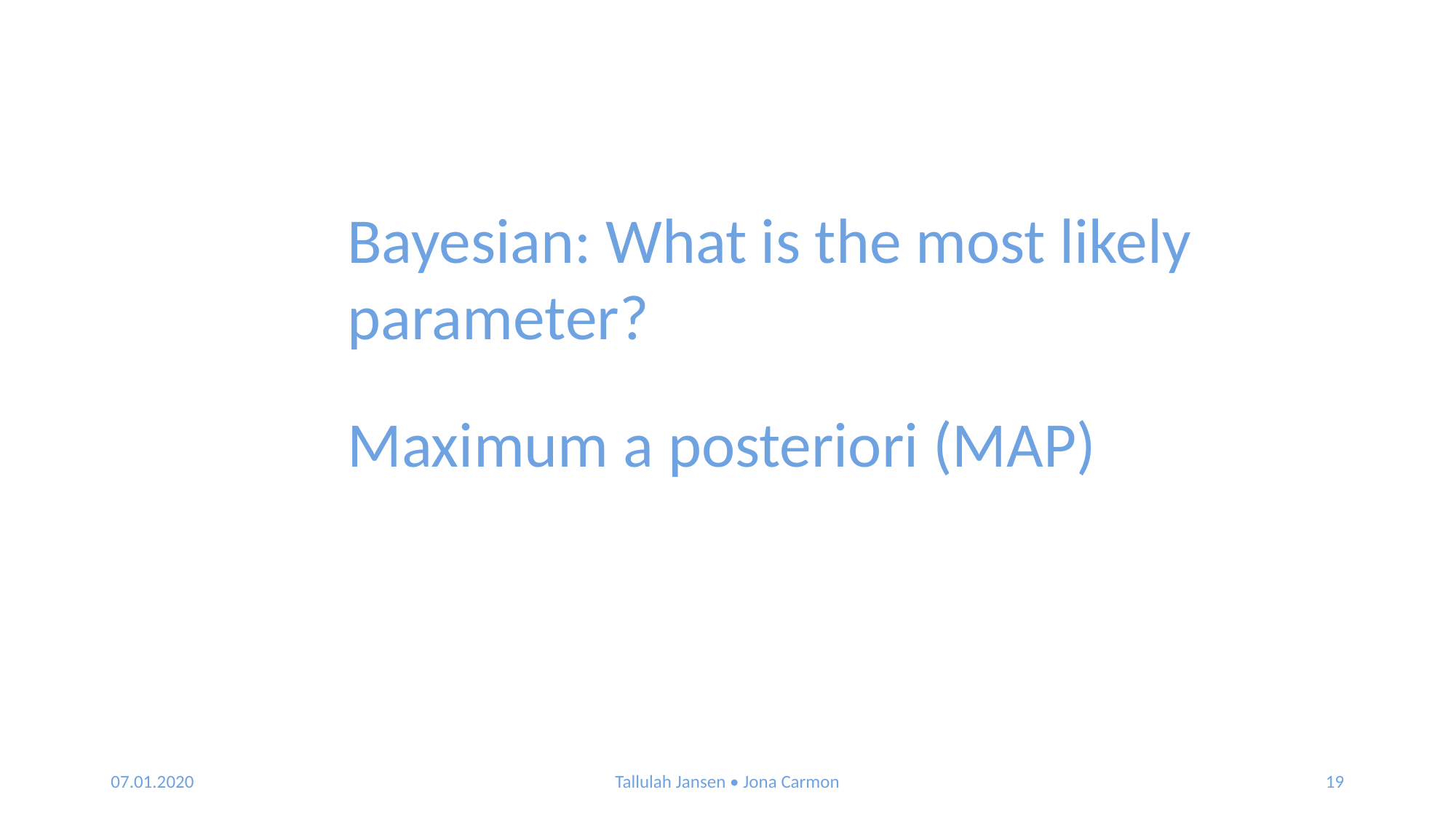

Bayesian: What is the most likely parameter?
Maximum a posteriori (MAP)
07.01.2020
Tallulah Jansen • Jona Carmon
19